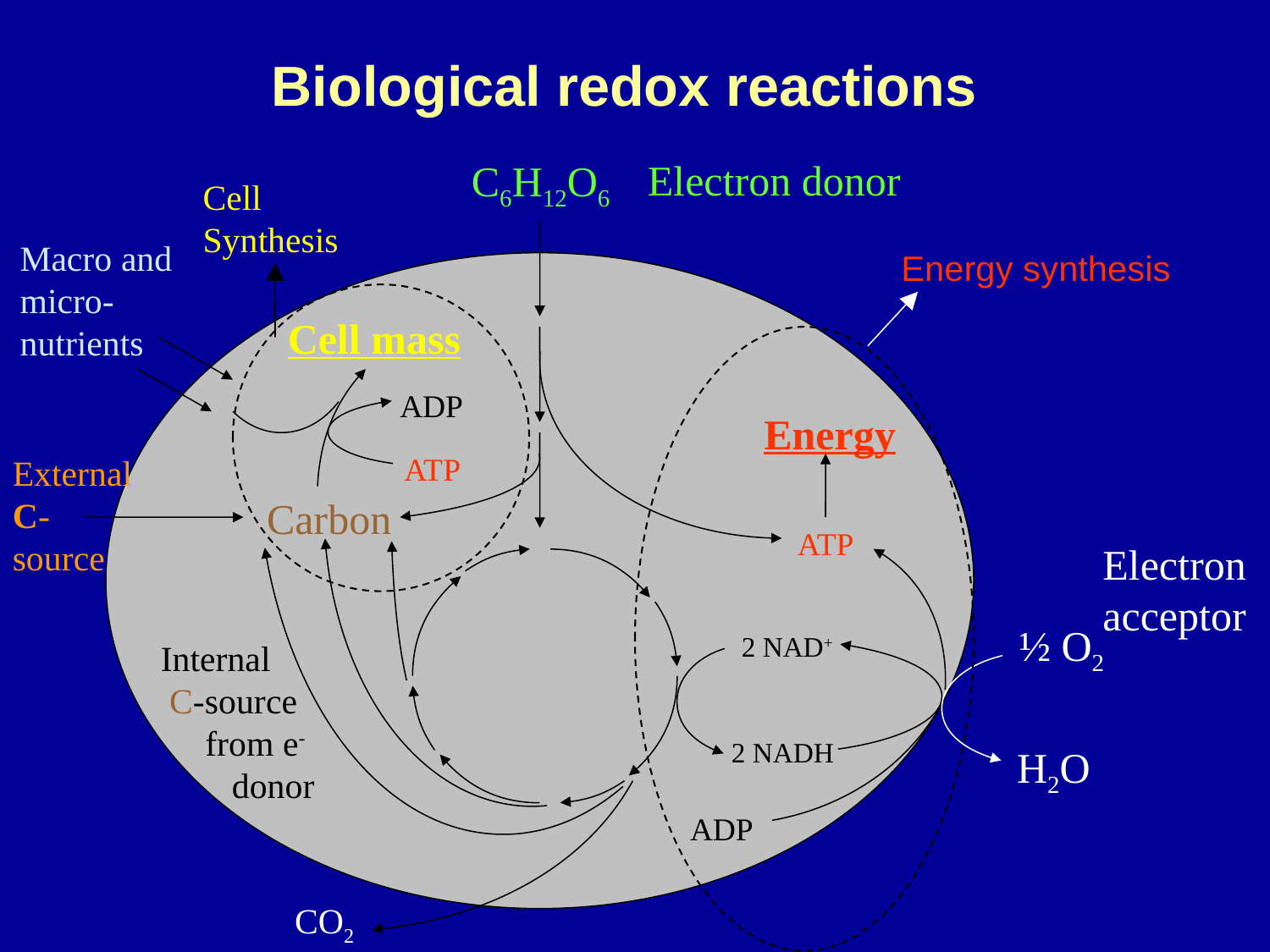

# Biological redox reactions
Electron donor
C6H12O6
Cell
Synthesis

Cell mass

ADP
ATP

Macro and
micro-
nutrients

External
C-
source

Internal
 C-source
     from e-
        donor

Carbon
Energy synthesis

Energy

ATP

ADP
Electron
acceptor
½ O2

H2O
2 NAD+

2 NADH

CO2